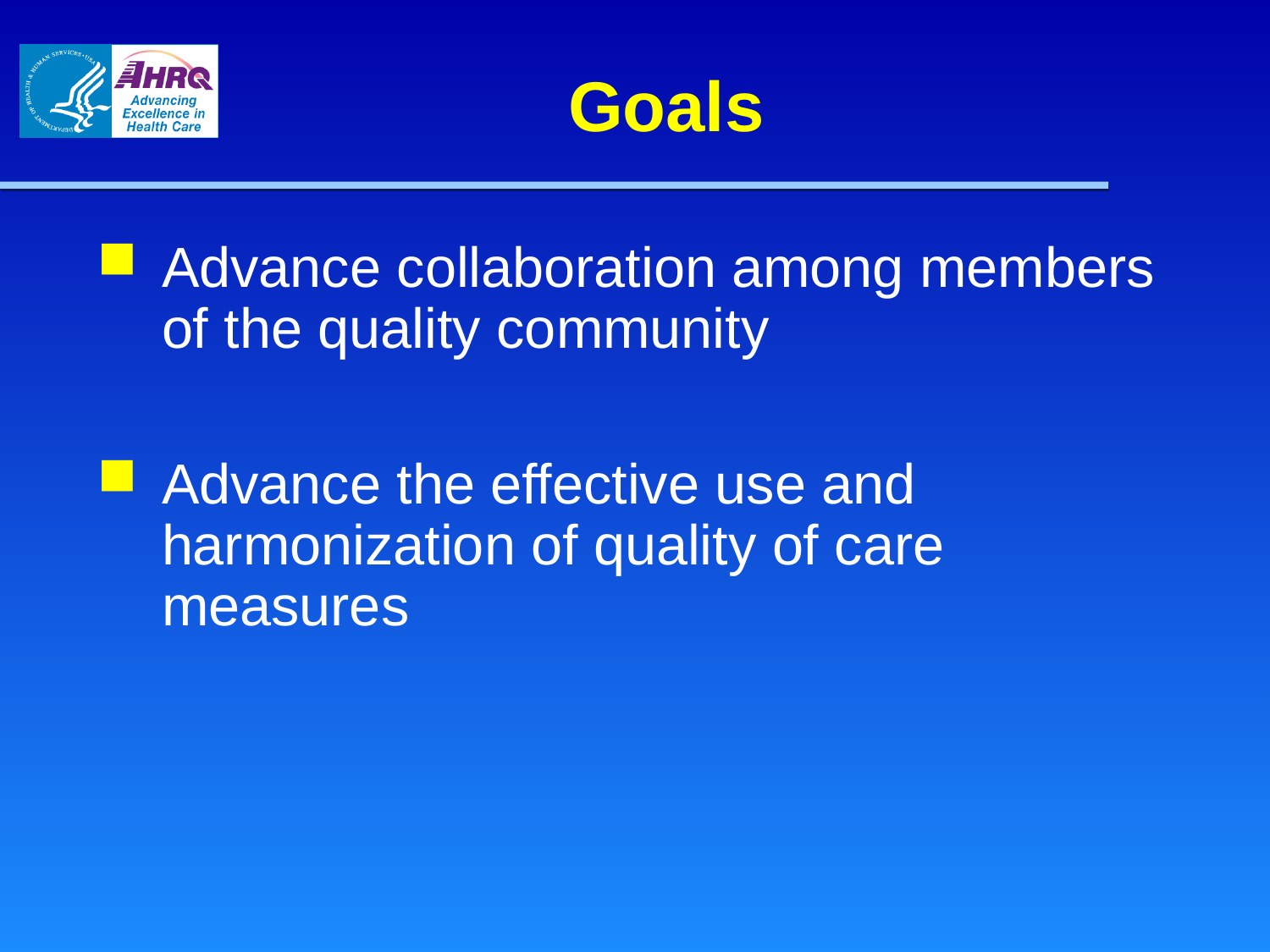

# Goals
Advance collaboration among members of the quality community

Advance the effective use and harmonization of quality of care measures